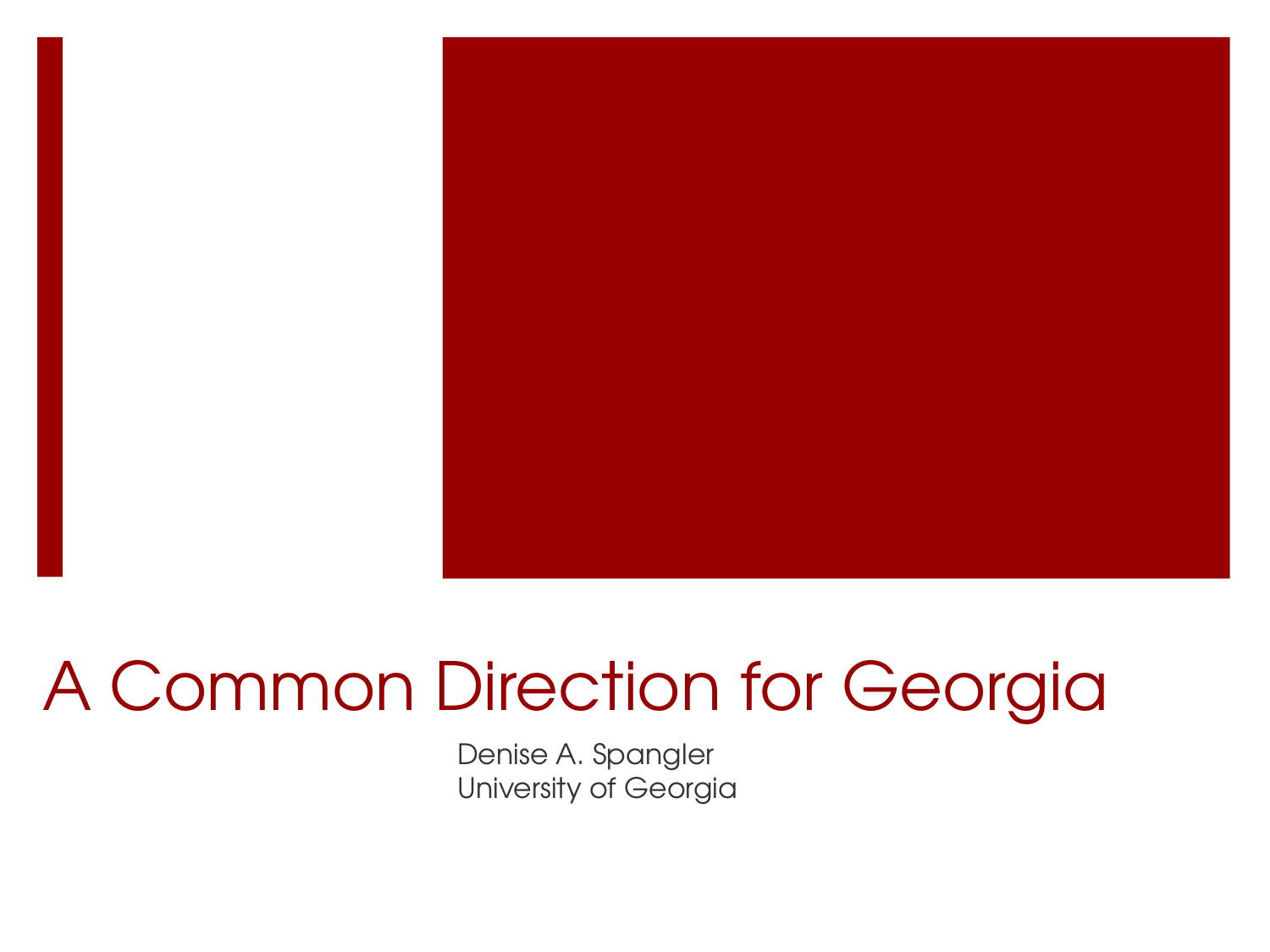

# A Common Direction for Georgia
Denise A. Spangler
University of Georgia